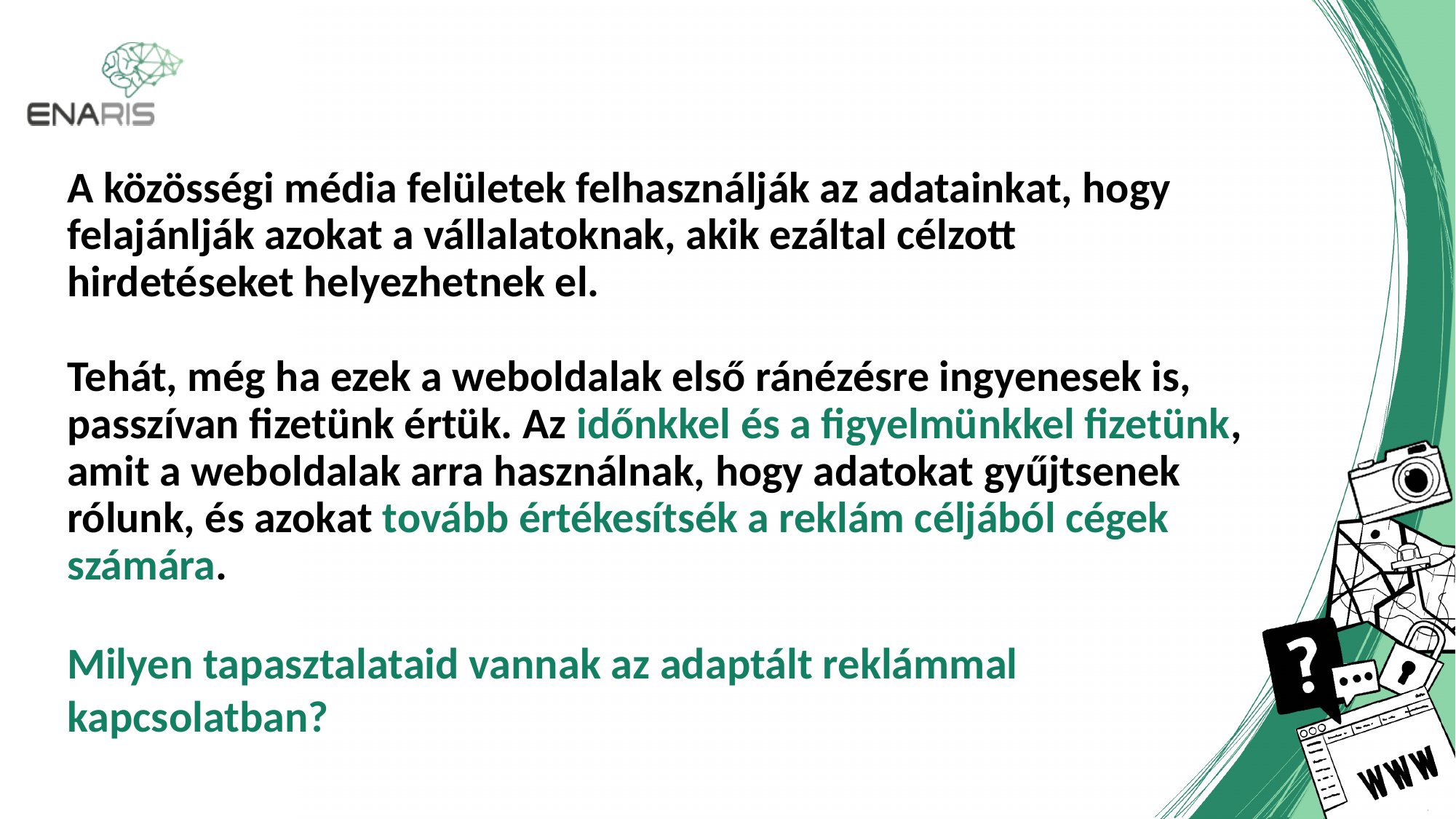

# A közösségi média felületek felhasználják az adatainkat, hogy felajánlják azokat a vállalatoknak, akik ezáltal célzott hirdetéseket helyezhetnek el. Tehát, még ha ezek a weboldalak első ránézésre ingyenesek is, passzívan fizetünk értük. Az időnkkel és a figyelmünkkel fizetünk, amit a weboldalak arra használnak, hogy adatokat gyűjtsenek rólunk, és azokat tovább értékesítsék a reklám céljából cégek számára.
Milyen tapasztalataid vannak az adaptált reklámmal kapcsolatban?